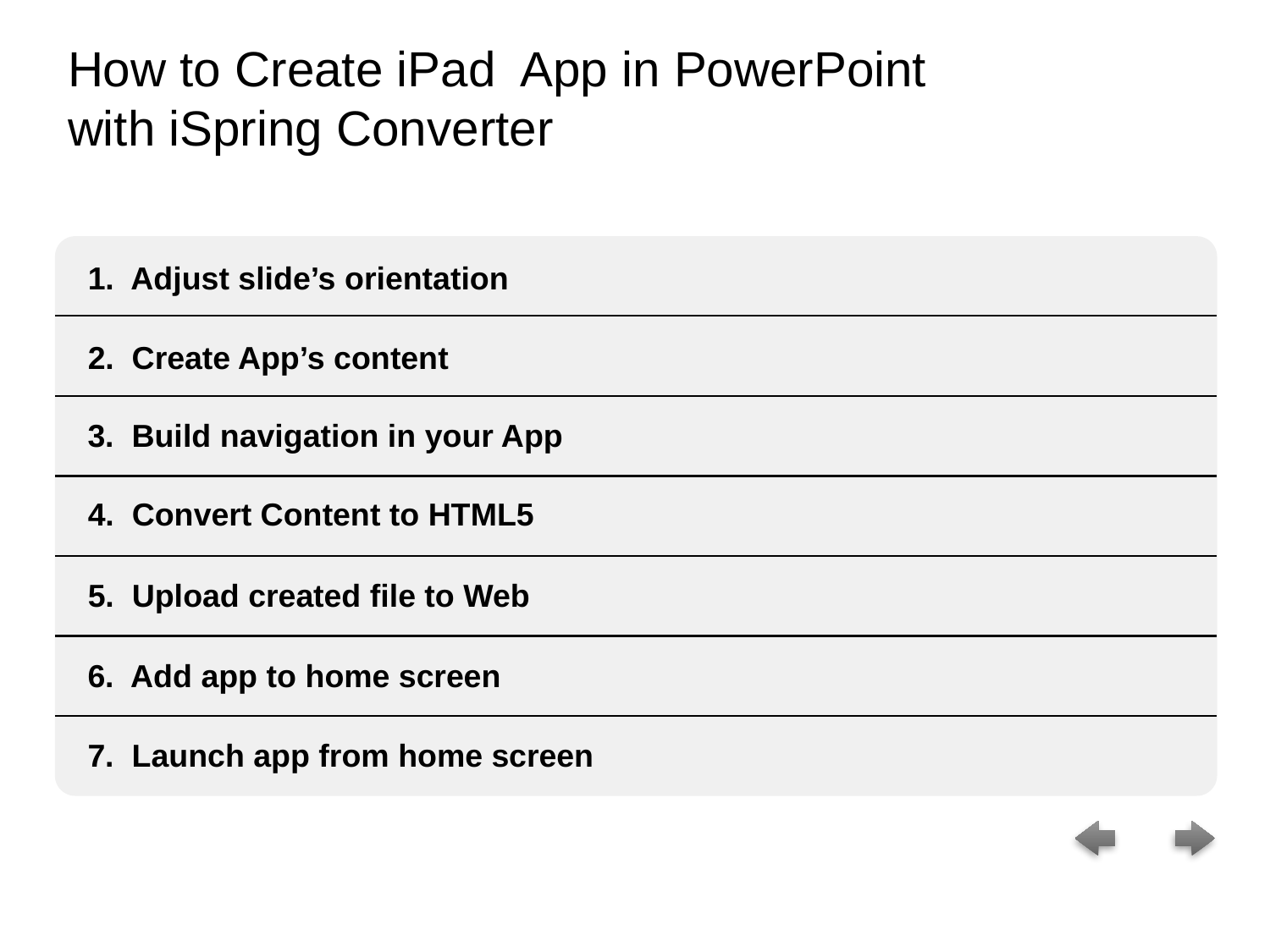

How to Create iPad  App in PowerPoint
with iSpring Converter

1.  Adjust slide’s orientation
2.  Create App’s content
3.  Build navigation in your App
4.  Convert Content to HTML5
5.  Upload created file to Web
6.  Add app to home screen
7.  Launch app from home screen